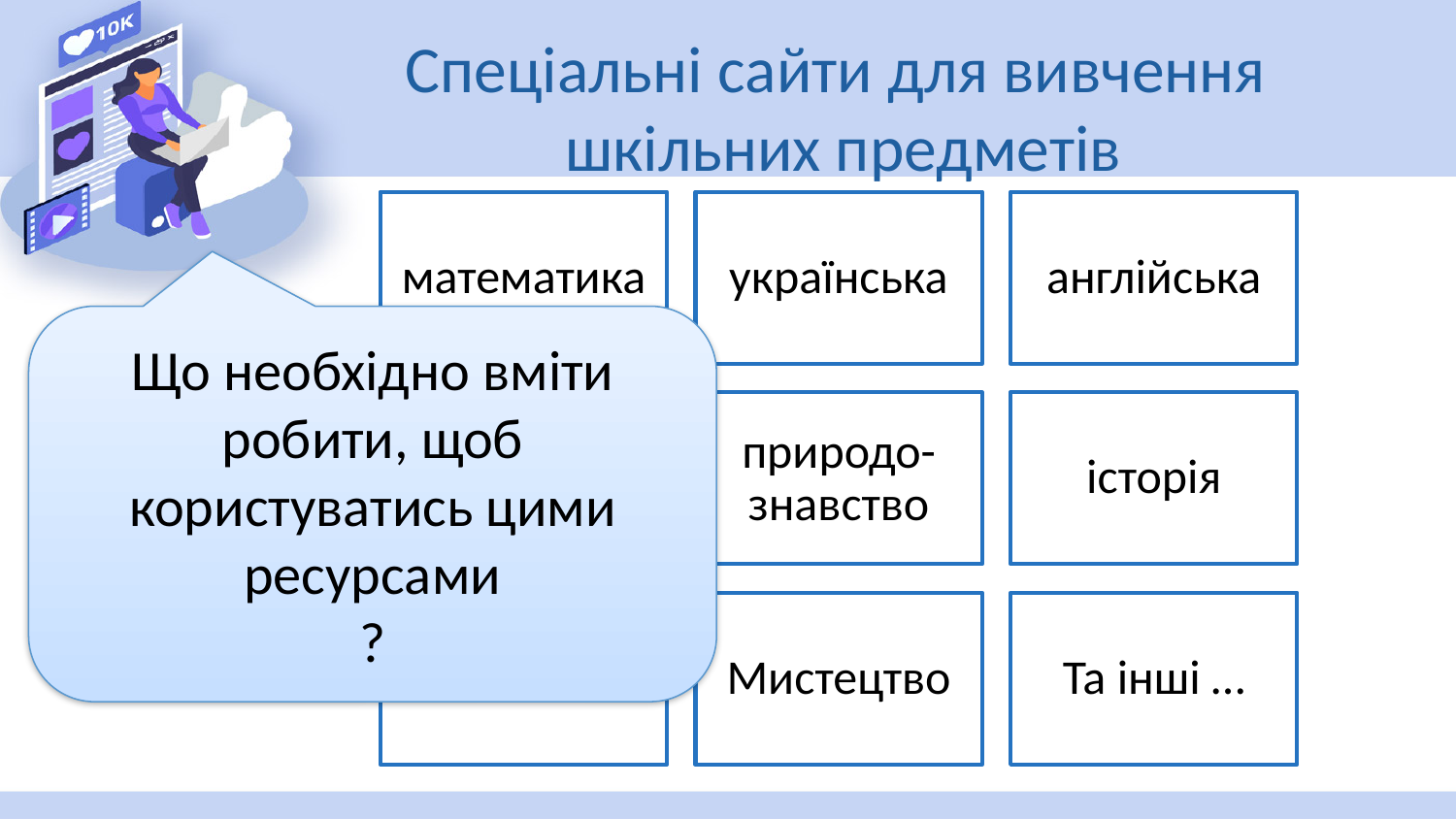

# Спеціальні сайти для вивчення шкільних предметів
математика
українська
англійська
німецька
природо-знавство
історія
Інформатика
Мистецтво
Та інші …
Що необхідно вміти робити, щоб користуватись цими ресурсами
?